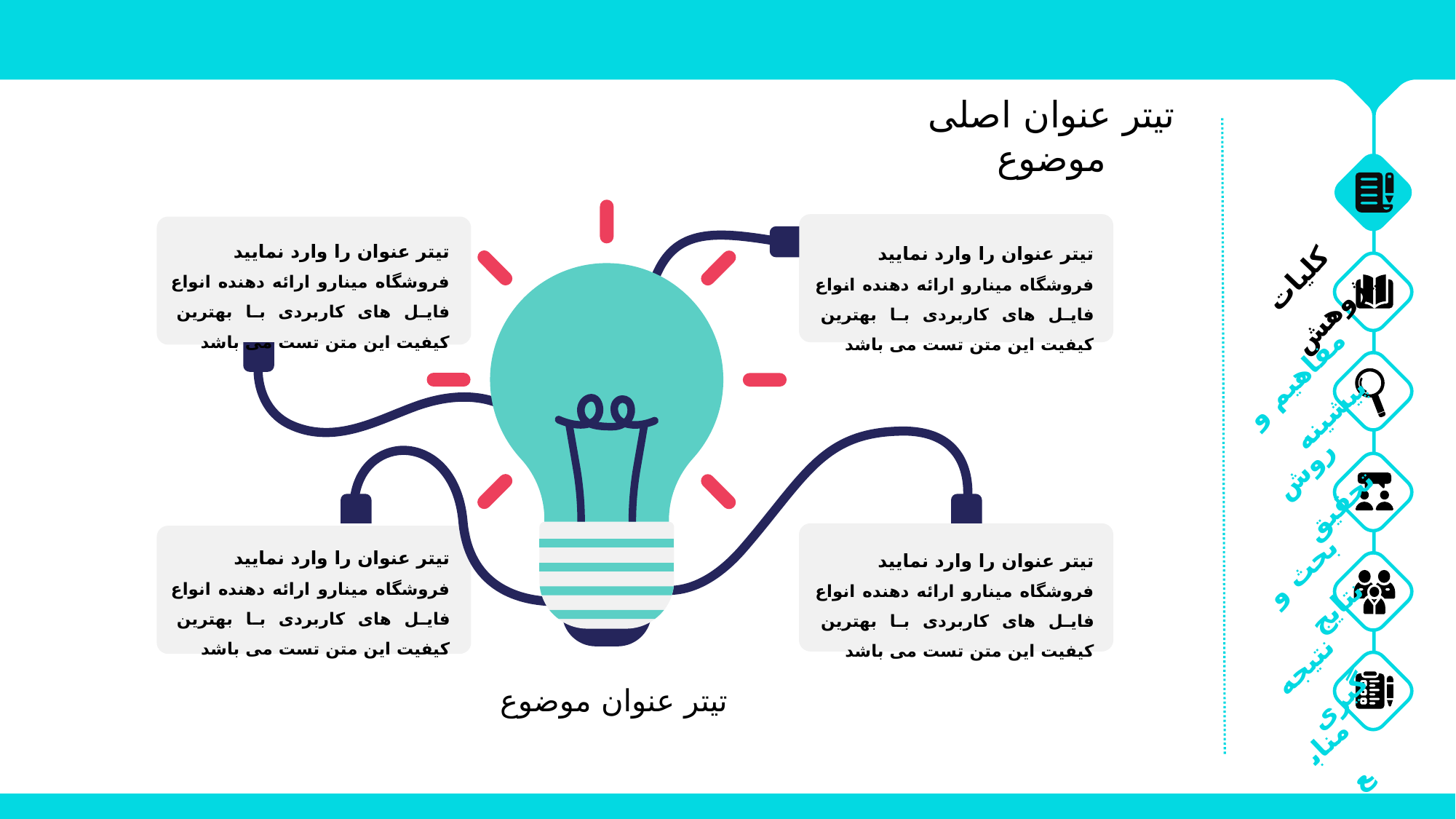

تیتر عنوان اصلی موضوع

تیتر عنوان را وارد نمایید
فروشگاه مینارو ارائه دهنده انواع فایل های کاربردی با بهترین کیفیت این متن تست می باشد
تیتر عنوان را وارد نمایید
فروشگاه مینارو ارائه دهنده انواع فایل های کاربردی با بهترین کیفیت این متن تست می باشد
کلیات پژوهش

مفاهیم و پیشینه

روش تحقیق

تیتر عنوان را وارد نمایید
فروشگاه مینارو ارائه دهنده انواع فایل های کاربردی با بهترین کیفیت این متن تست می باشد
تیتر عنوان را وارد نمایید
فروشگاه مینارو ارائه دهنده انواع فایل های کاربردی با بهترین کیفیت این متن تست می باشد
بحث و نتایج

نتیجه گیری

تیتر عنوان موضوع
منابع